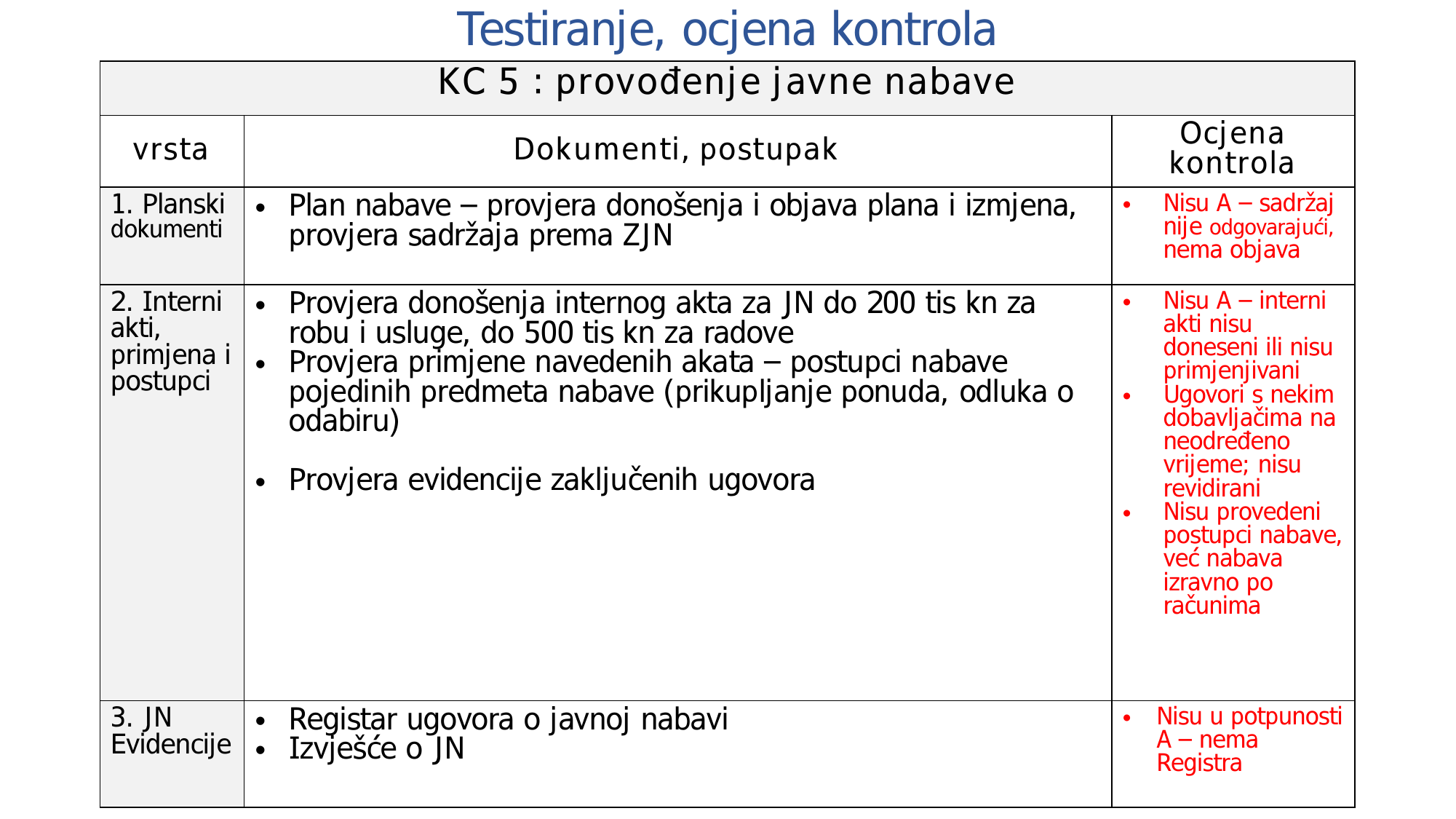

# Testiranje, ocjena kontrola
| KC 5 : provođenje javne nabave |  |  |
| --- | --- | --- |
| vrsta | Dokumenti, postupak | Ocjena kontrola |
| 1. Planski dokumenti | Plan nabave – provjera donošenja i objava plana i izmjena, provjera sadržaja prema ZJN | Nisu A – sadržaj nije odgovarajući, nema objava |
| 2. Interni akti, primjena i postupci | Provjera donošenja internog akta za JN do 200 tis kn za robu i usluge, do 500 tis kn za radove Provjera primjene navedenih akata – postupci nabave pojedinih predmeta nabave (prikupljanje ponuda, odluka o odabiru) Provjera evidencije zaključenih ugovora | Nisu A – interni akti nisu doneseni ili nisu primjenjivani Ugovori s nekim dobavljačima na neodređeno vrijeme; nisu revidirani Nisu provedeni postupci nabave, već nabava izravno po računima |
| 3. JN Evidencije | Registar ugovora o javnoj nabavi Izvješće o JN | Nisu u potpunosti A – nema Registra |